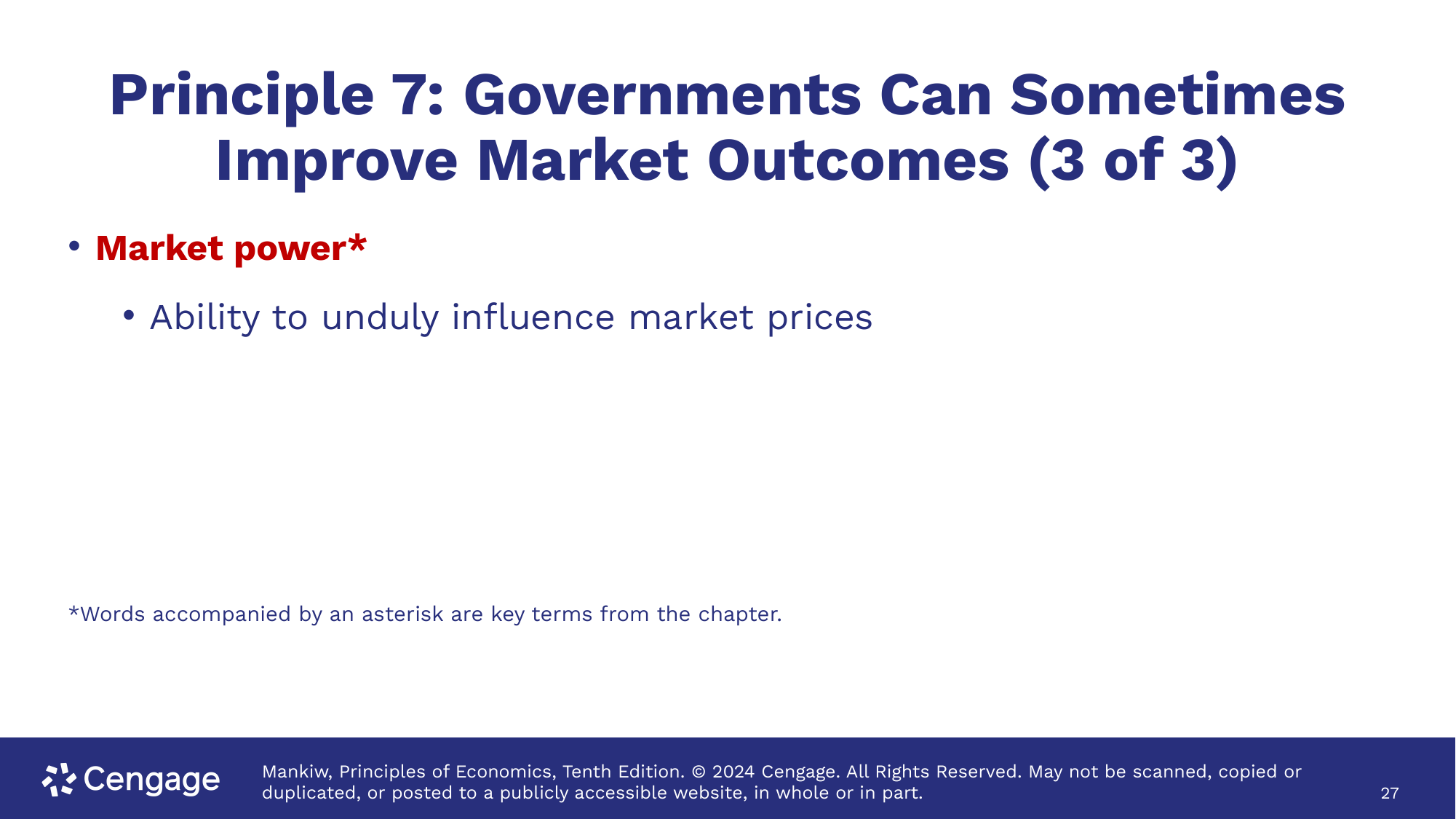

# Principle 7: Governments Can Sometimes Improve Market Outcomes (3 of 3)
Market power*
Ability to unduly influence market prices
*Words accompanied by an asterisk are key terms from the chapter.